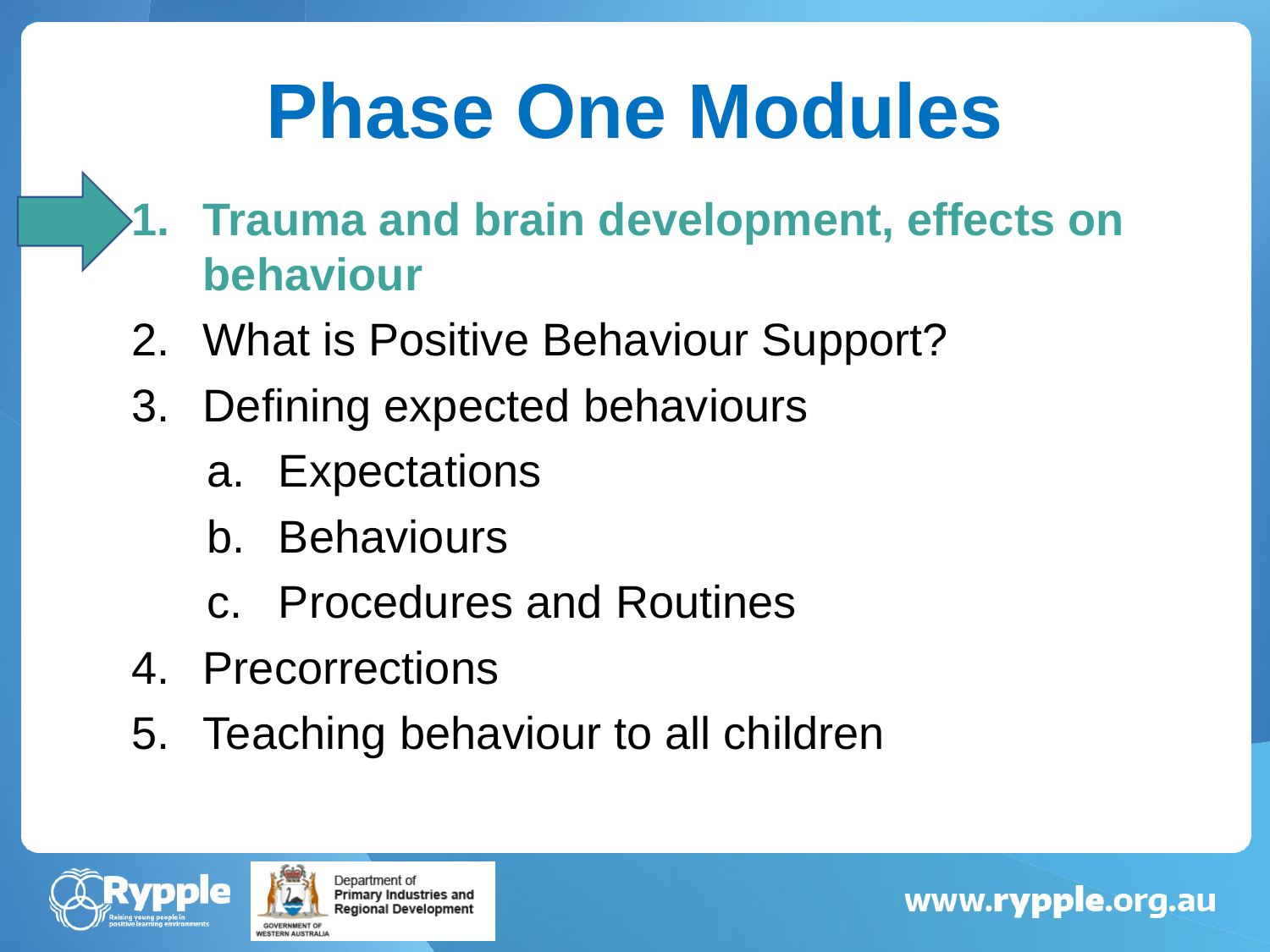

# Phase One Modules

Trauma and brain development, effects on behaviour
What is Positive Behaviour Support?
Defining expected behaviours
Expectations
Behaviours
Procedures and Routines
Precorrections
Teaching behaviour to all children